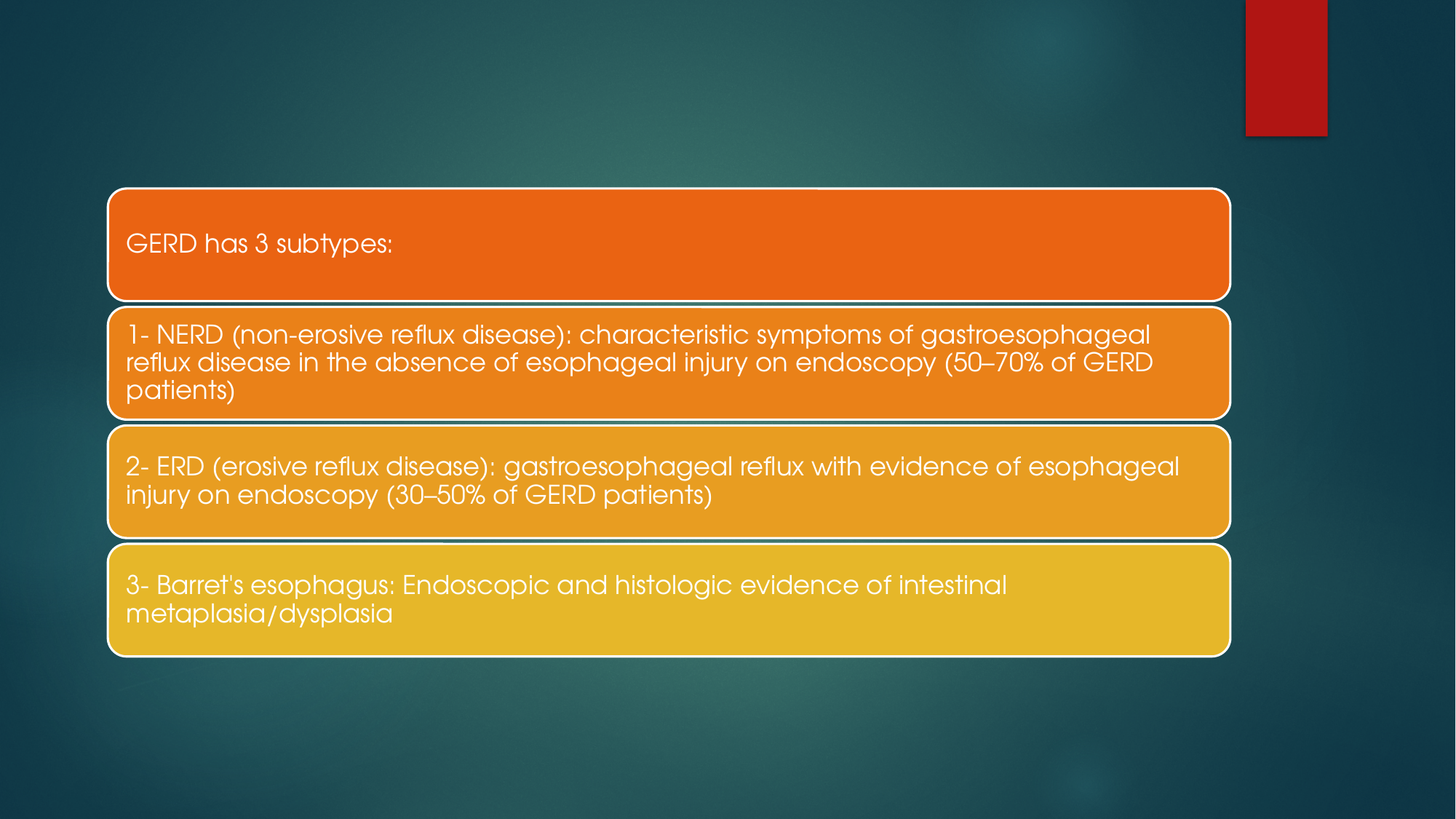

GERD has 3 subtypes:
1- NERD (non-erosive reflux disease): characteristic symptoms of gastroesophageal reflux disease in the absence of esophageal injury on endoscopy (50–70% of GERD patients)
2- ERD (erosive reflux disease): gastroesophageal reflux with evidence of esophageal injury on endoscopy (30–50% of GERD patients)
3- Barret's esophagus: Endoscopic and histologic evidence of intestinal metaplasia/dysplasia